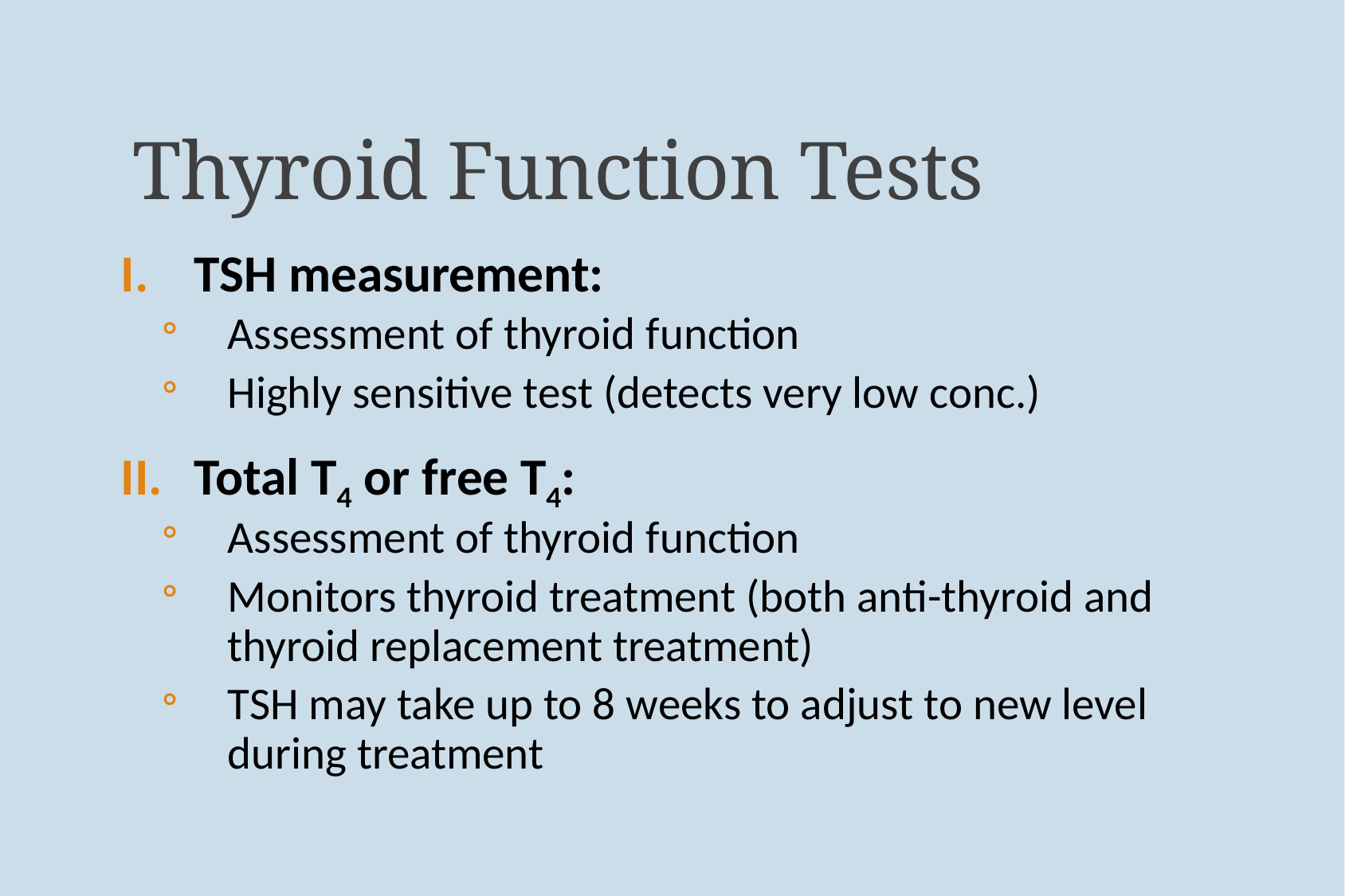

# Thyroid Function Tests
TSH measurement:
Assessment of thyroid function
Highly sensitive test (detects very low conc.)
Total T4 or free T4:
Assessment of thyroid function
Monitors thyroid treatment (both anti-thyroid and thyroid replacement treatment)
TSH may take up to 8 weeks to adjust to new level during treatment